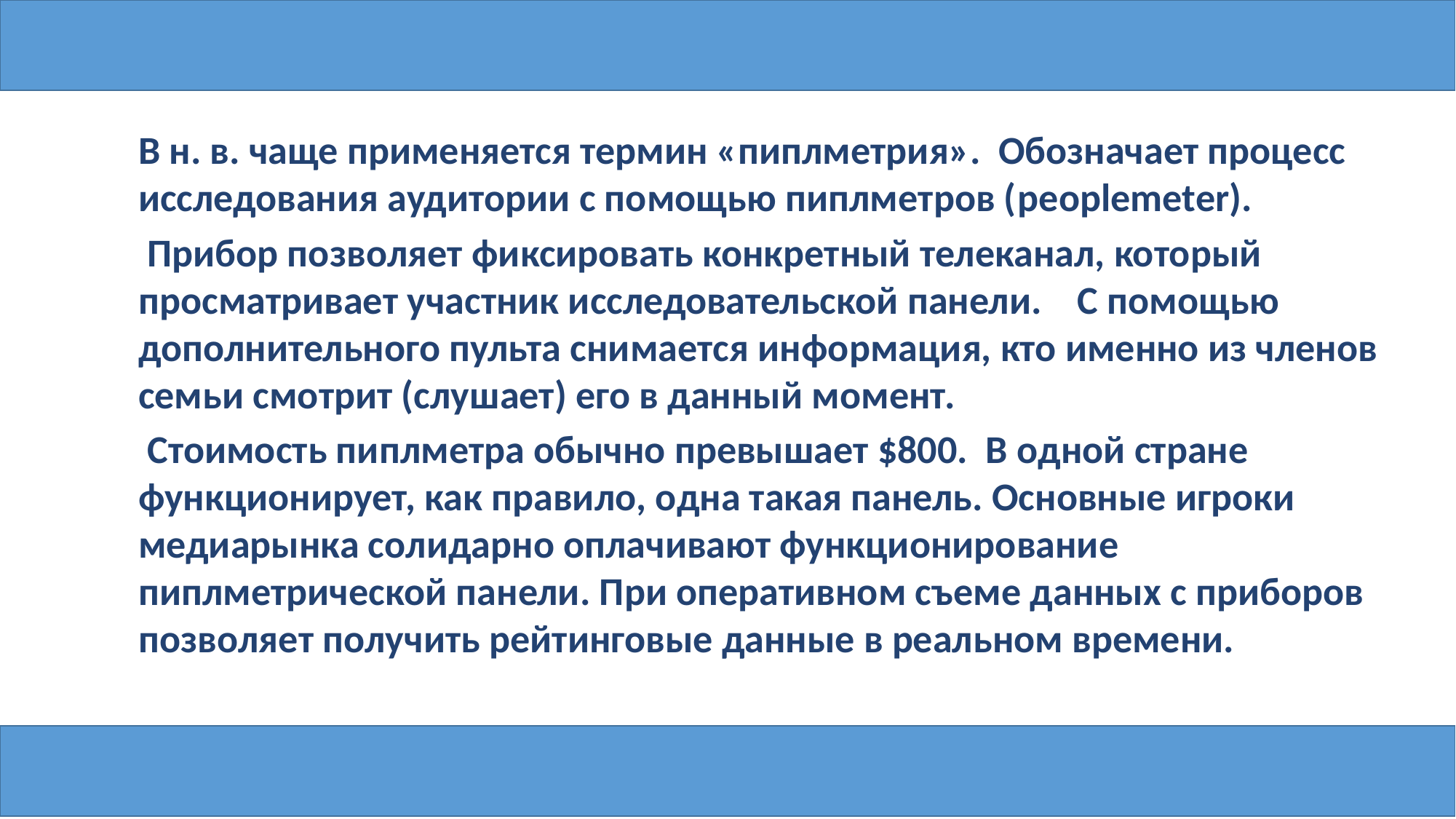

В н. в. чаще применяется термин «пиплметрия».  Обозначает процесс исследования аудитории с помощью пиплметров (peoplemeter).
 Прибор позволяет фиксировать конкретный телеканал, который просматривает участник исследовательской панели.    С помощью дополнительного пульта снимается информация, кто именно из членов семьи смотрит (слушает) его в данный момент.
 Стоимость пиплметра обычно превышает $800.  В одной стране функционирует, как правило, одна такая панель. Основные игроки медиарынка солидарно оплачивают функционирование пиплметрической панели. При оперативном съеме данных с приборов позволяет получить рейтинговые данные в реальном времени.